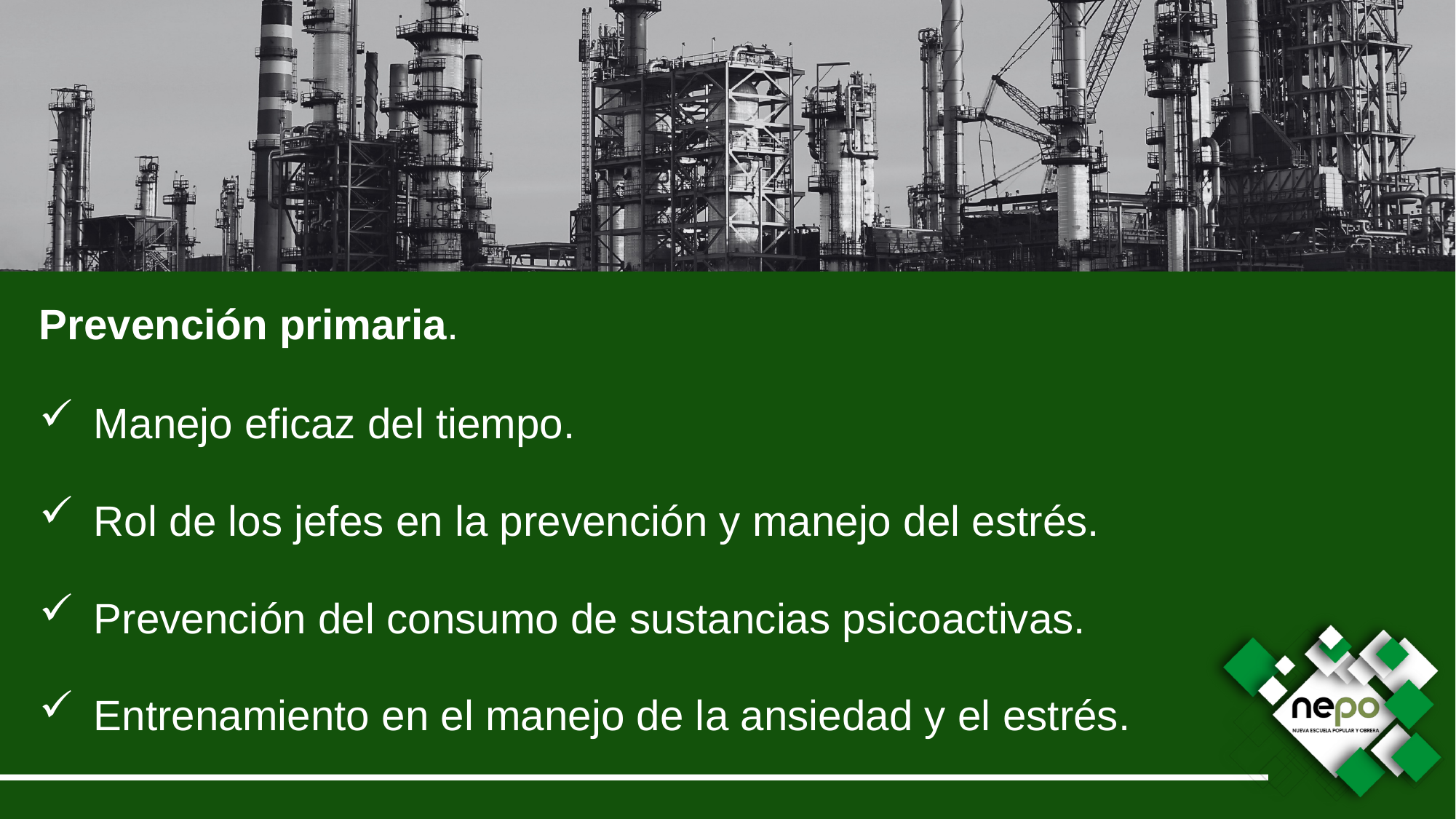

Prevención primaria.
Manejo eficaz del tiempo.
Rol de los jefes en la prevención y manejo del estrés.
Prevención del consumo de sustancias psicoactivas.
Entrenamiento en el manejo de la ansiedad y el estrés.